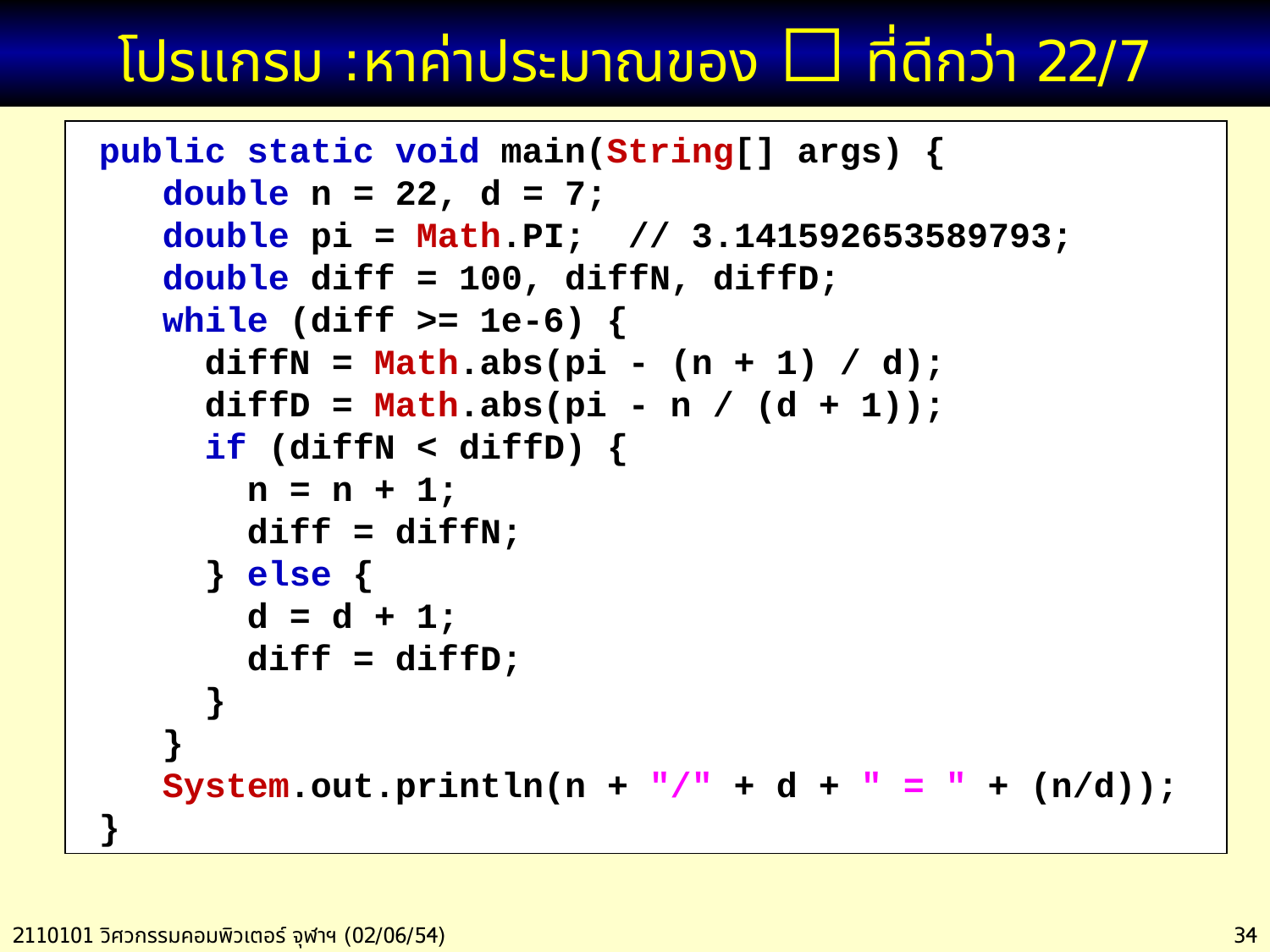

# โปรแกรม :หาค่าประมาณของ π ที่ดีกว่า 22/7
 public static void main(String[] args) {
    double n = 22, d = 7;
    double pi = Math.PI;  // 3.141592653589793;
    double diff = 100, diffN, diffD;
    while (diff >= 1e-6) {
      diffN = Math.abs(pi - (n + 1) / d);
      diffD = Math.abs(pi - n / (d + 1));
      if (diffN < diffD) {
        n = n + 1;
        diff = diffN;
      } else {
        d = d + 1;
        diff = diffD;
      }
    }
    System.out.println(n + "/" + d + " = " + (n/d));
 }